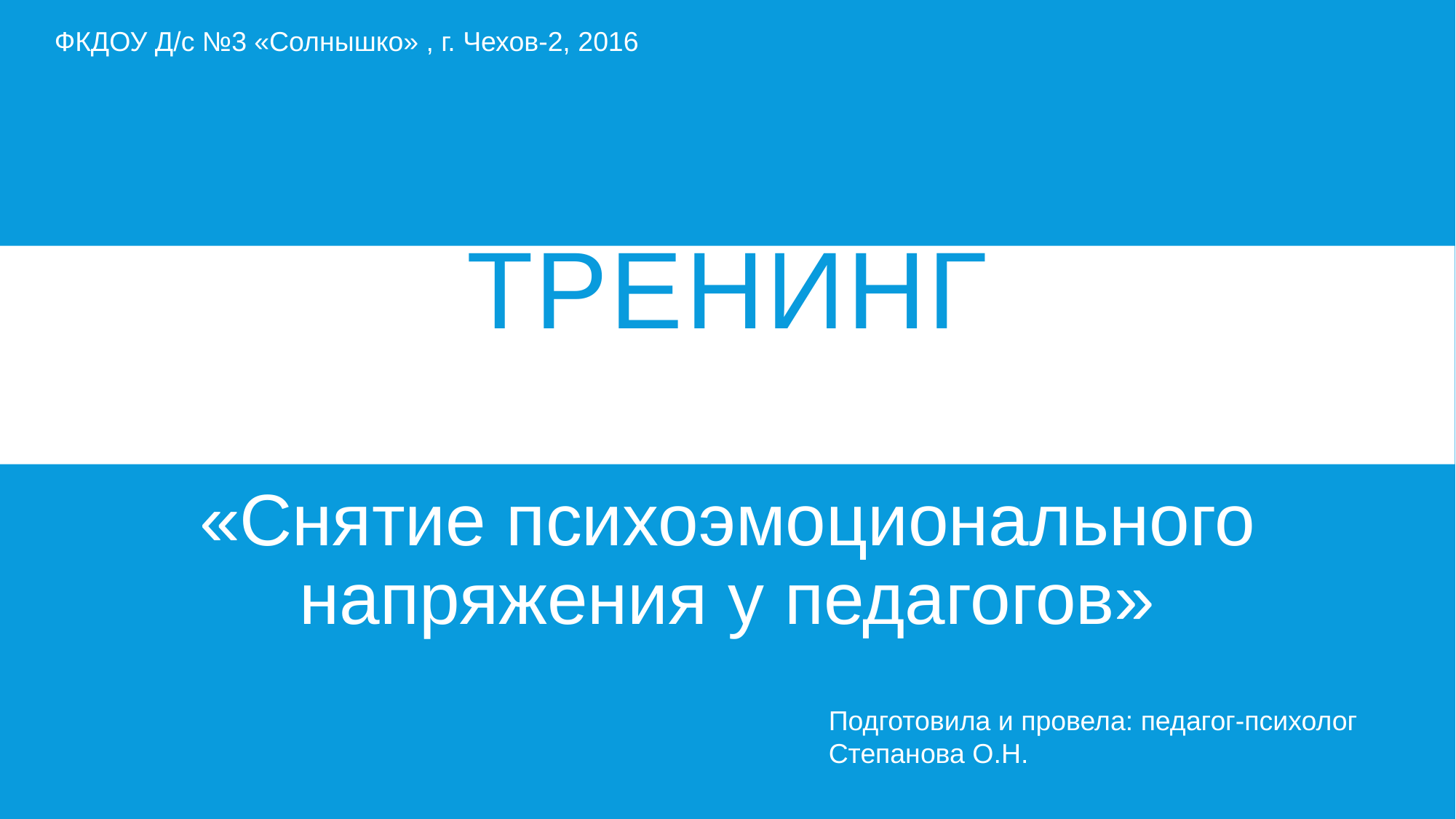

ФКДОУ Д/с №3 «Солнышко» , г. Чехов-2, 2016
# ТРЕНИНГ
«Снятие психоэмоционального напряжения у педагогов»
Подготовила и провела: педагог-психолог Степанова О.Н.